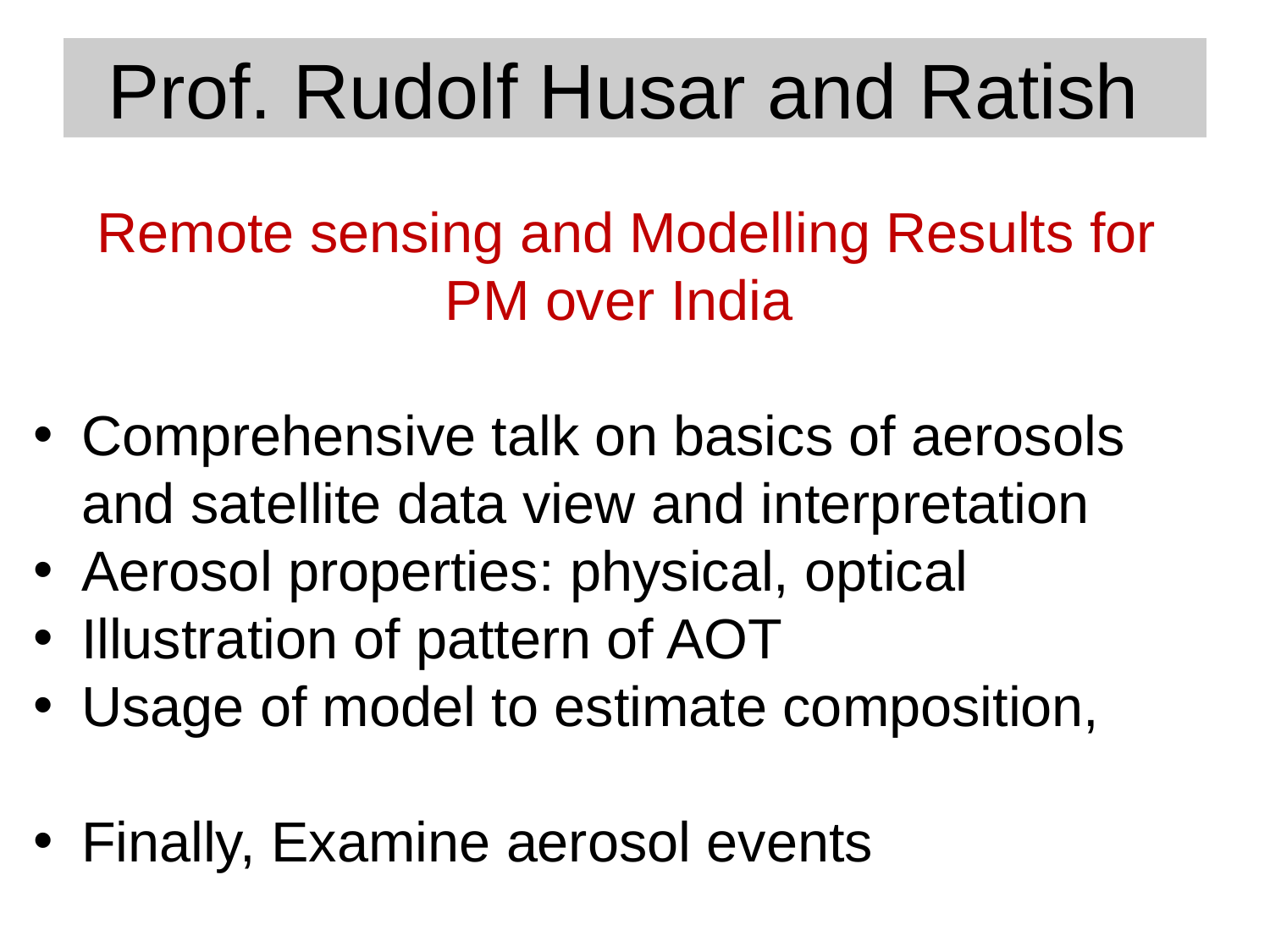

# Prof. Rudolf Husar and Ratish
 Remote sensing and Modelling Results for PM over India

Comprehensive talk on basics of aerosols and satellite data view and interpretation
Aerosol properties: physical, optical
Illustration of pattern of AOT
Usage of model to estimate composition,

Finally, Examine aerosol events